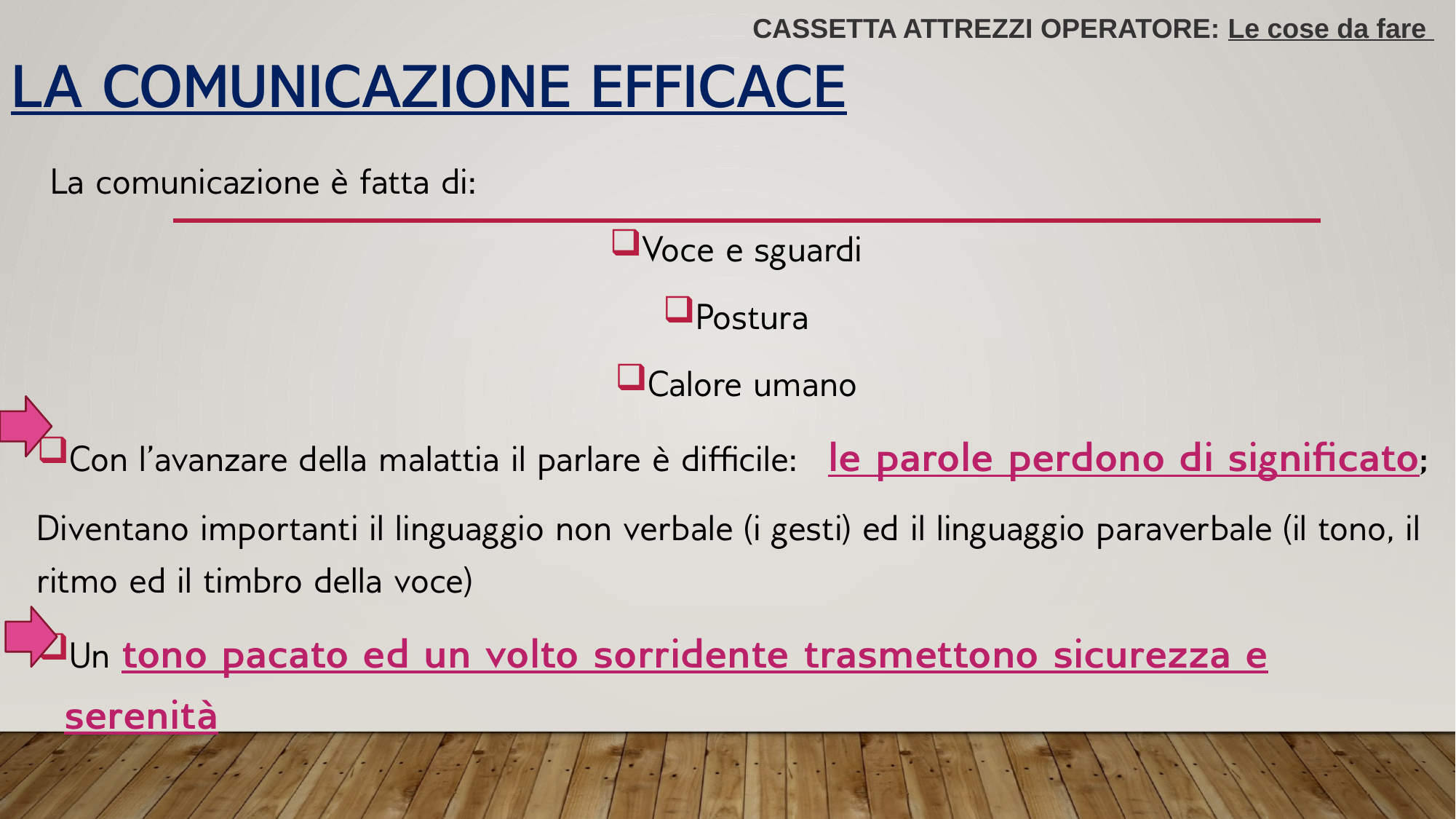

CASSETTA ATTREZZI OPERATORE: Le cose da fare
# La comunicazione efficace
La comunicazione è fatta di:
Voce e sguardi
Postura
Calore umano
Con l’avanzare della malattia il parlare è difficile: 	le parole perdono di significato;
Diventano importanti il linguaggio non verbale (i gesti) ed il linguaggio paraverbale (il tono, il ritmo ed il timbro della voce)
Un tono pacato ed un volto sorridente trasmettono sicurezza e serenità